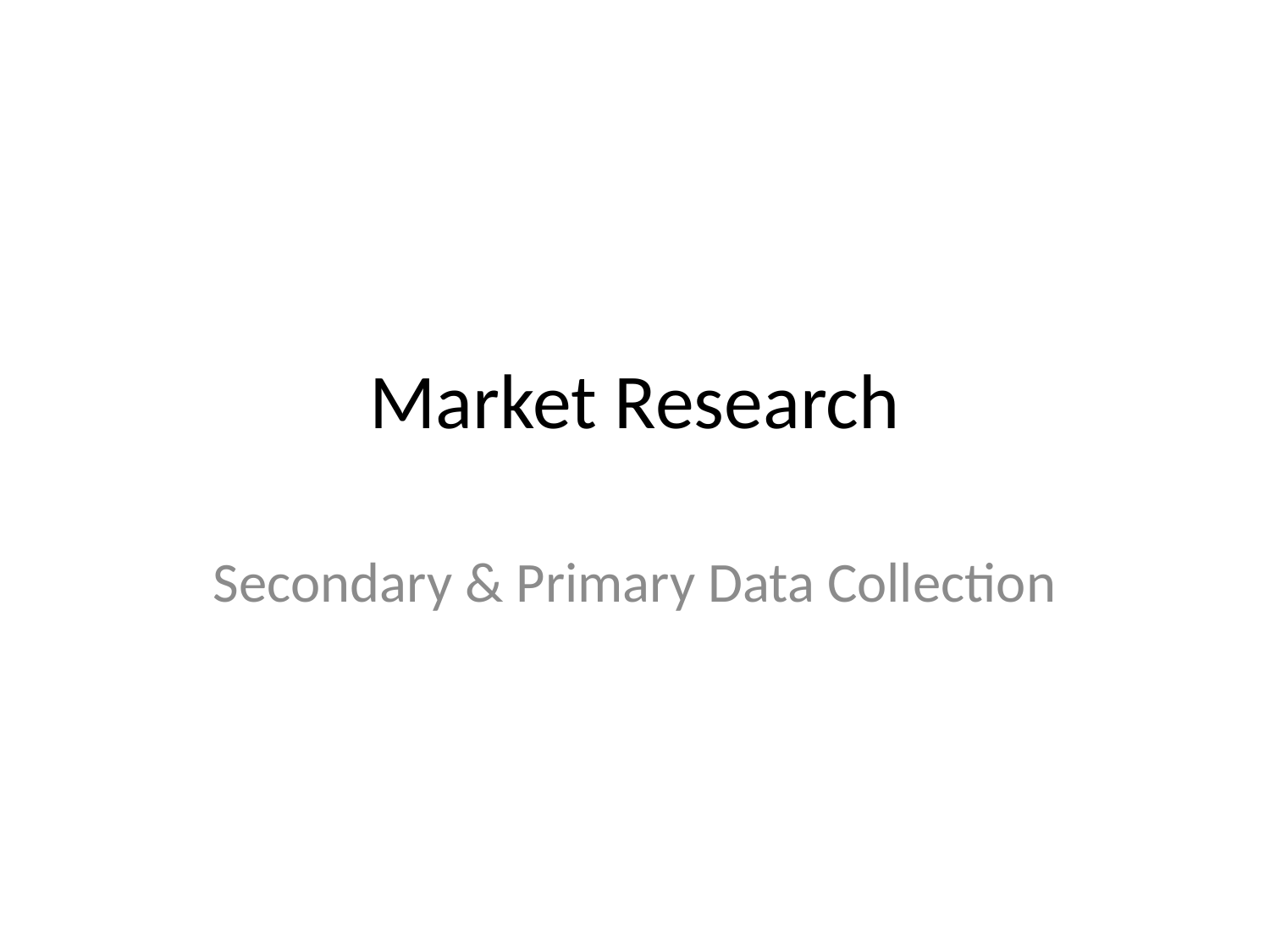

# Market Research
Secondary & Primary Data Collection